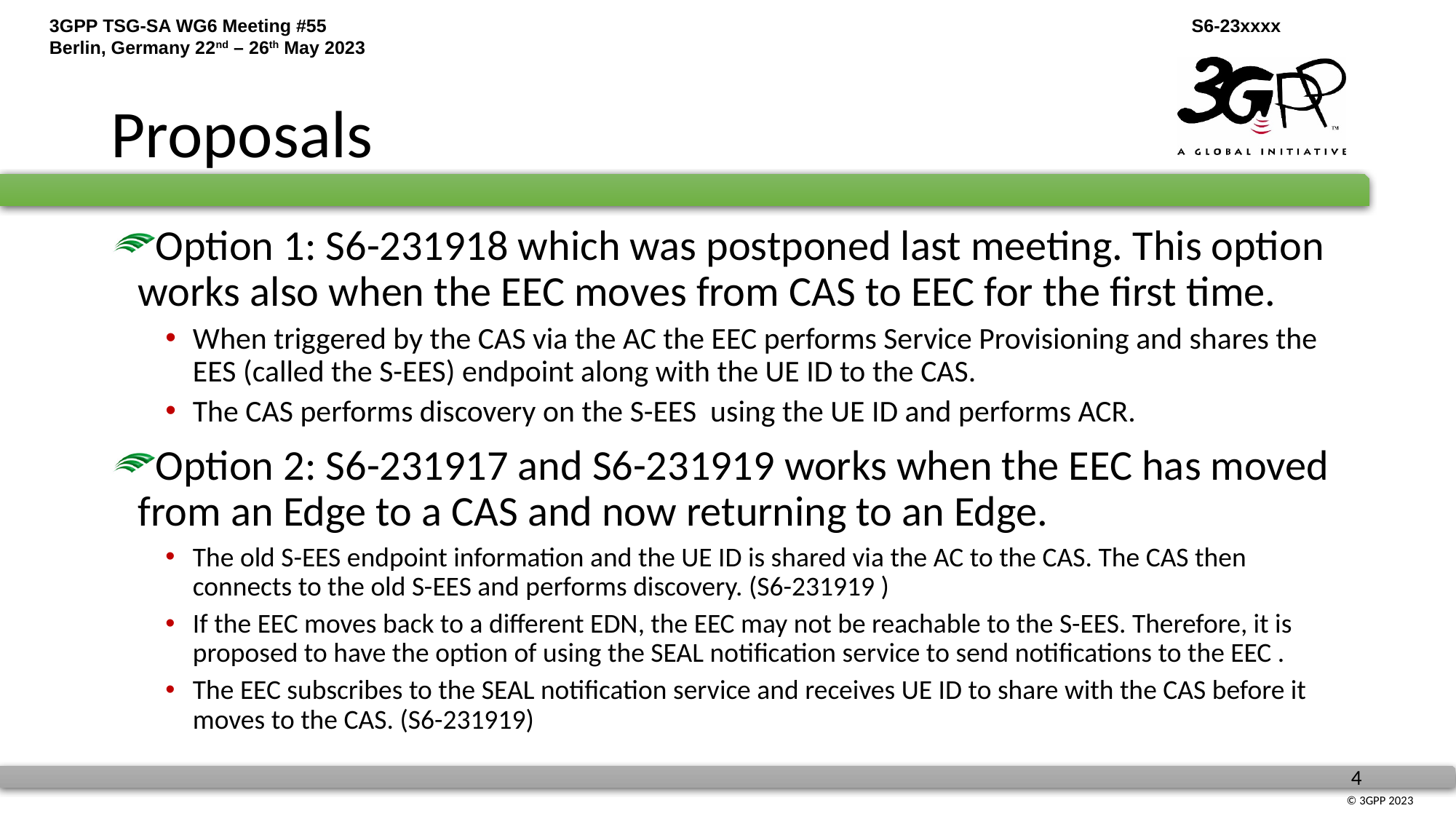

# Proposals
Option 1: S6-231918 which was postponed last meeting. This option works also when the EEC moves from CAS to EEC for the first time.
When triggered by the CAS via the AC the EEC performs Service Provisioning and shares the EES (called the S-EES) endpoint along with the UE ID to the CAS.
The CAS performs discovery on the S-EES  using the UE ID and performs ACR.
Option 2: S6-231917 and S6-231919 works when the EEC has moved from an Edge to a CAS and now returning to an Edge.
The old S-EES endpoint information and the UE ID is shared via the AC to the CAS. The CAS then connects to the old S-EES and performs discovery. (S6-231919 )
If the EEC moves back to a different EDN, the EEC may not be reachable to the S-EES. Therefore, it is proposed to have the option of using the SEAL notification service to send notifications to the EEC .
The EEC subscribes to the SEAL notification service and receives UE ID to share with the CAS before it moves to the CAS. (S6-231919)